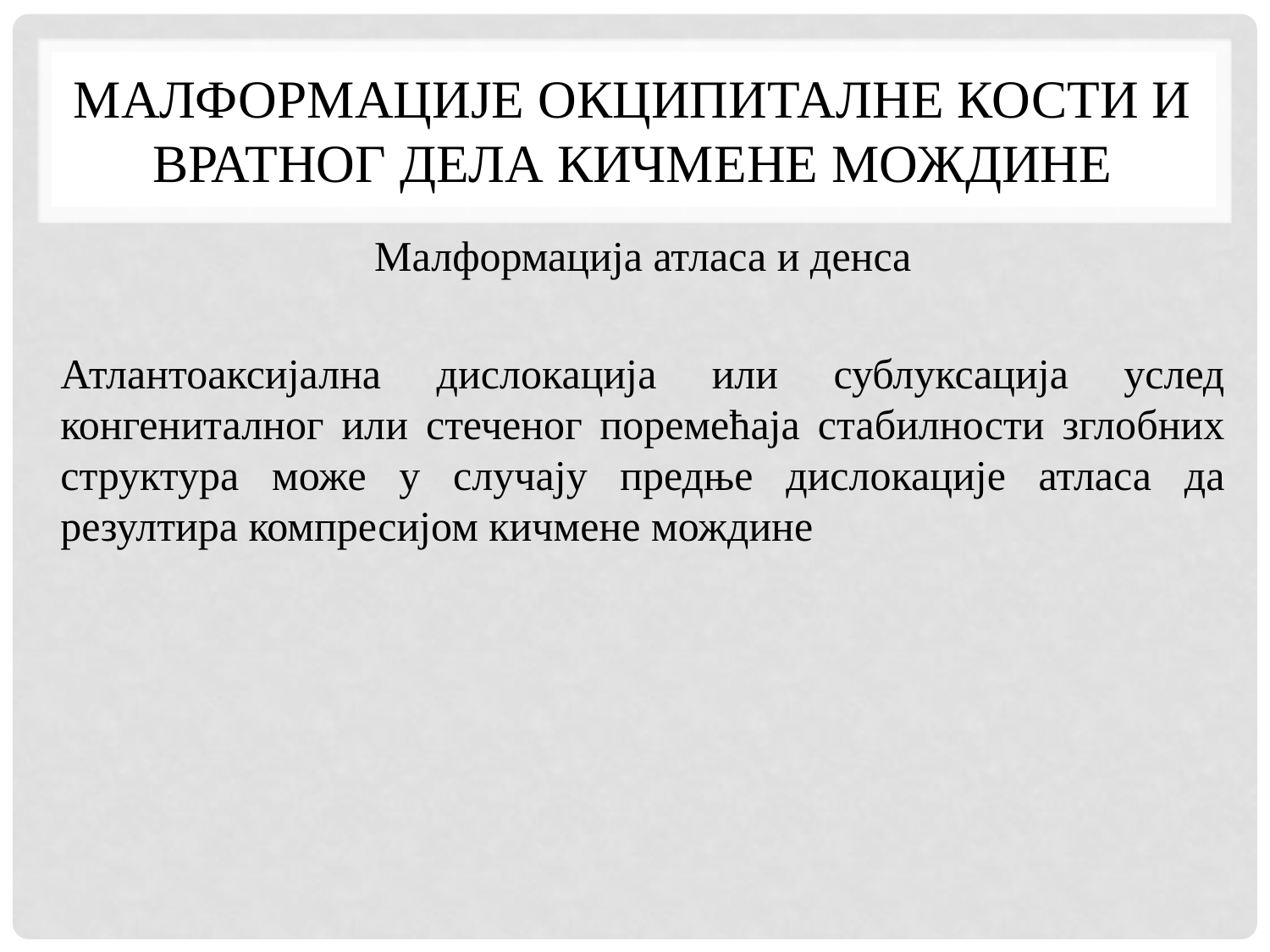

# Малформације окципиталне кости и вратног дела кичмене мождине
Малформација атласа и денса

Атлантоаксијална дислокација или сублуксација услед конгениталног или стеченог поремећаја стабилности зглобних структура може у случају предње дислокације атласа да резултира компресијом кичмене мождине